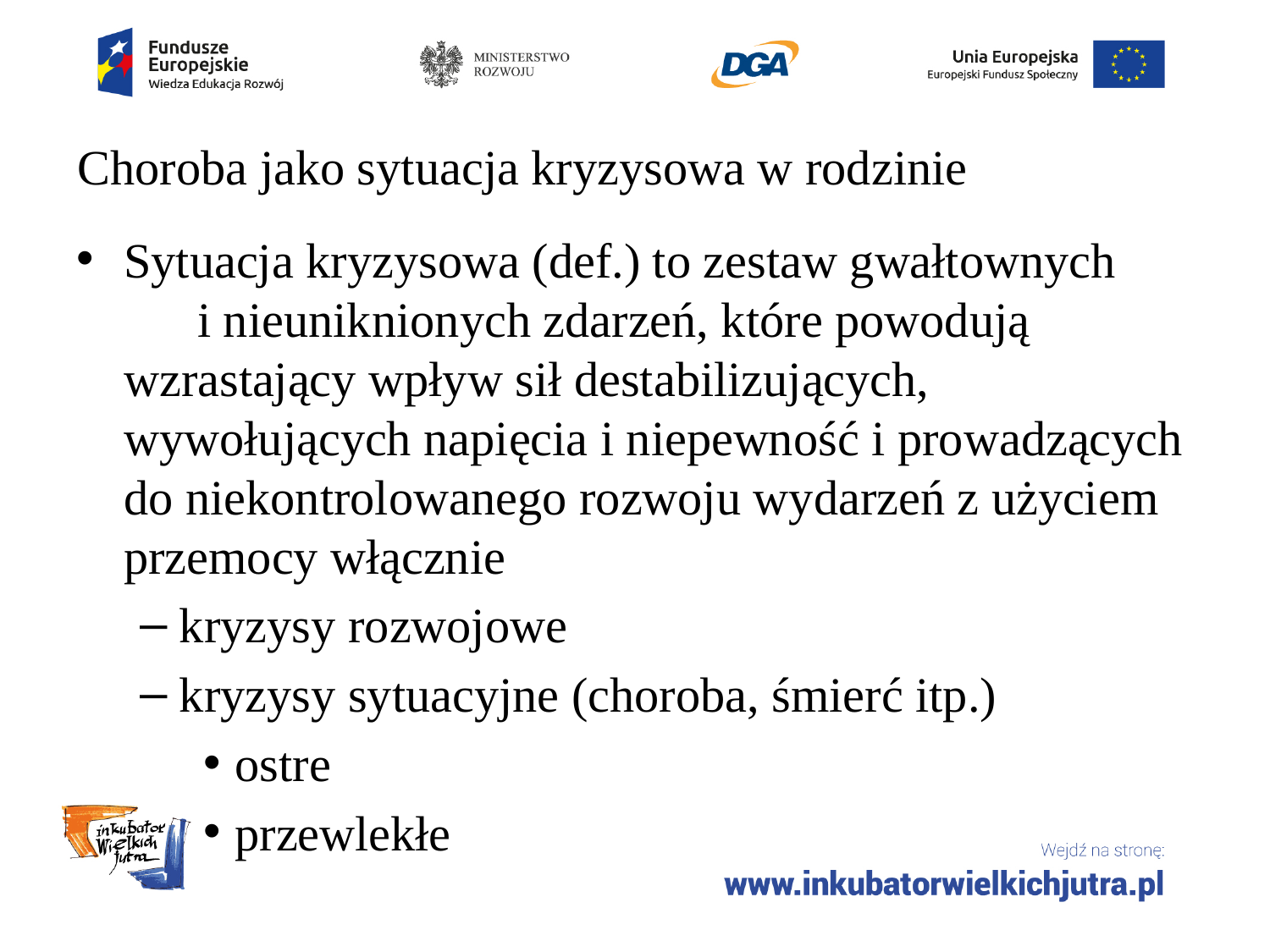

# Choroba jako sytuacja kryzysowa w rodzinie
Sytuacja kryzysowa (def.) to zestaw gwałtownych             i nieuniknionych zdarzeń, które powodują wzrastający wpływ sił destabilizujących, wywołujących napięcia i niepewność i prowadzących do niekontrolowanego rozwoju wydarzeń z użyciem przemocy włącznie
kryzysy rozwojowe
kryzysy sytuacyjne (choroba, śmierć itp.)
ostre
przewlekłe